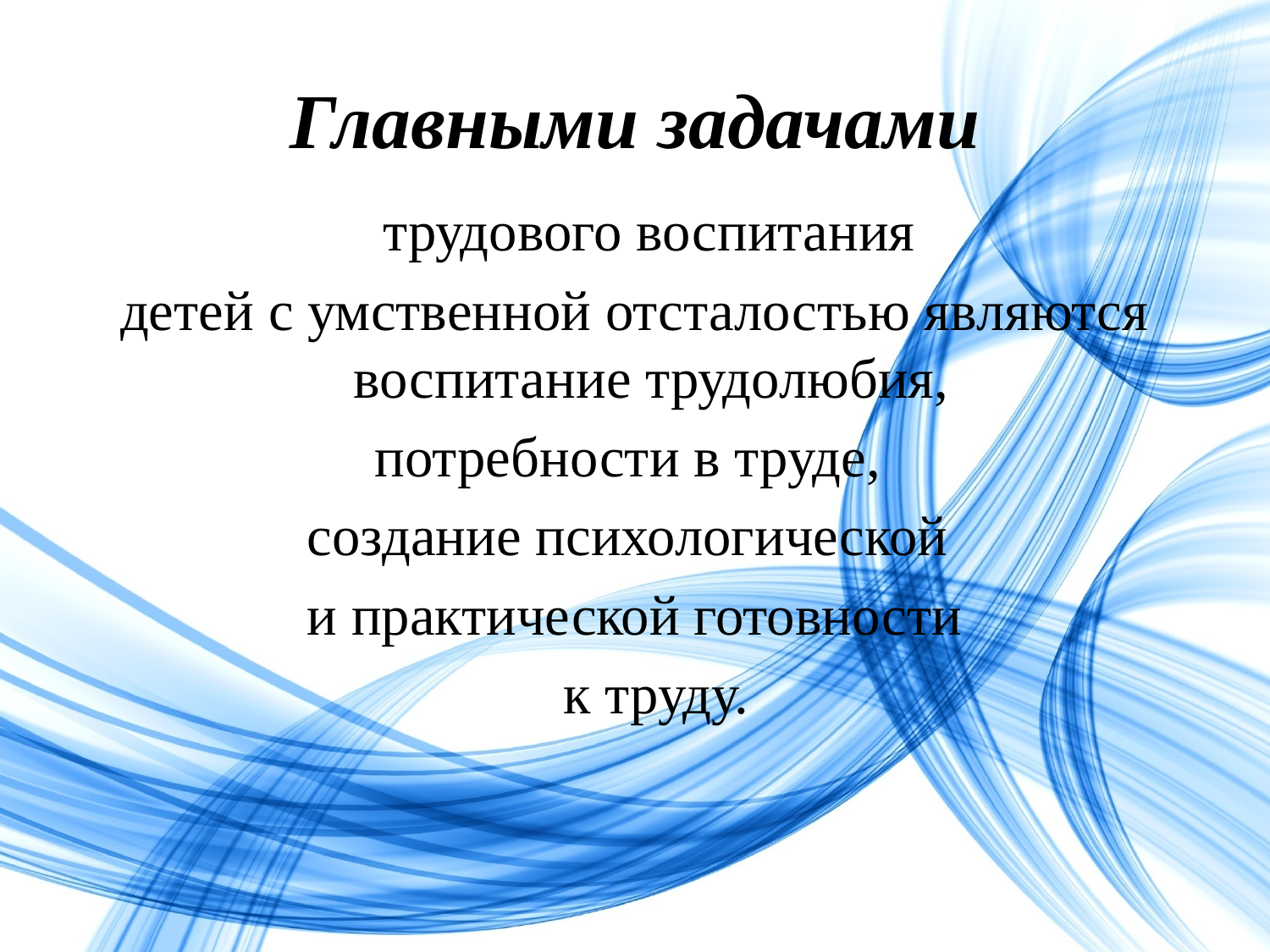

# Главными задачами
   трудового воспитания
детей с умственной отсталостью являются воспитание трудолюбия,
потребности в труде,
создание психологической
и практической готовности
    к труду.